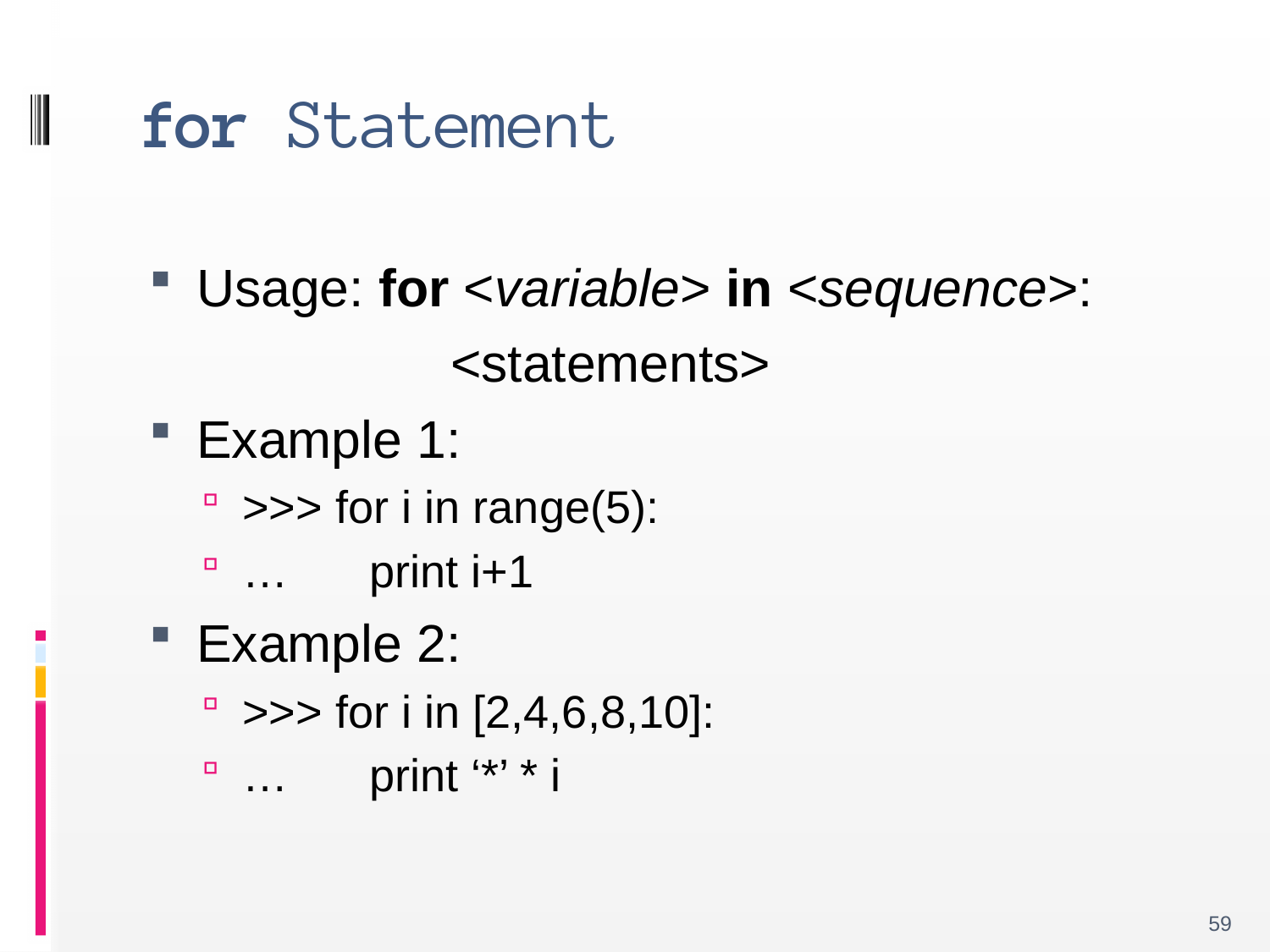

# for Statement
Usage: for <variable> in <sequence>:
                   	<statements>
Example 1:
>>> for i in range(5):
…	print i+1
Example 2:
>>> for i in [2,4,6,8,10]:
…	print ‘*’ * i
59